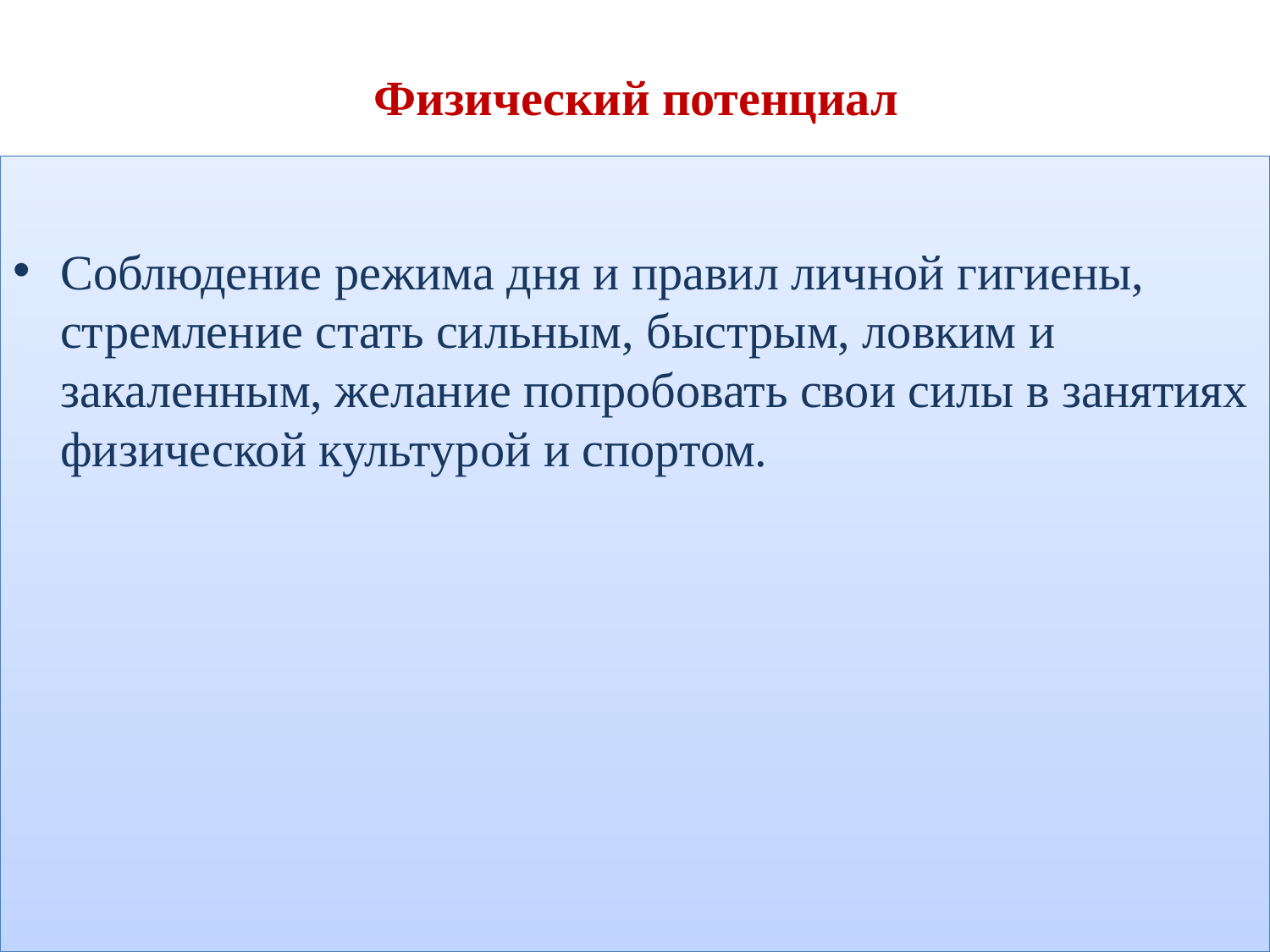

# Физический потенциал

Соблюдение режима дня и правил личной гигиены, стремление стать сильным, быстрым, ловким и закаленным, желание попробовать свои силы в занятиях физической культурой и спортом.